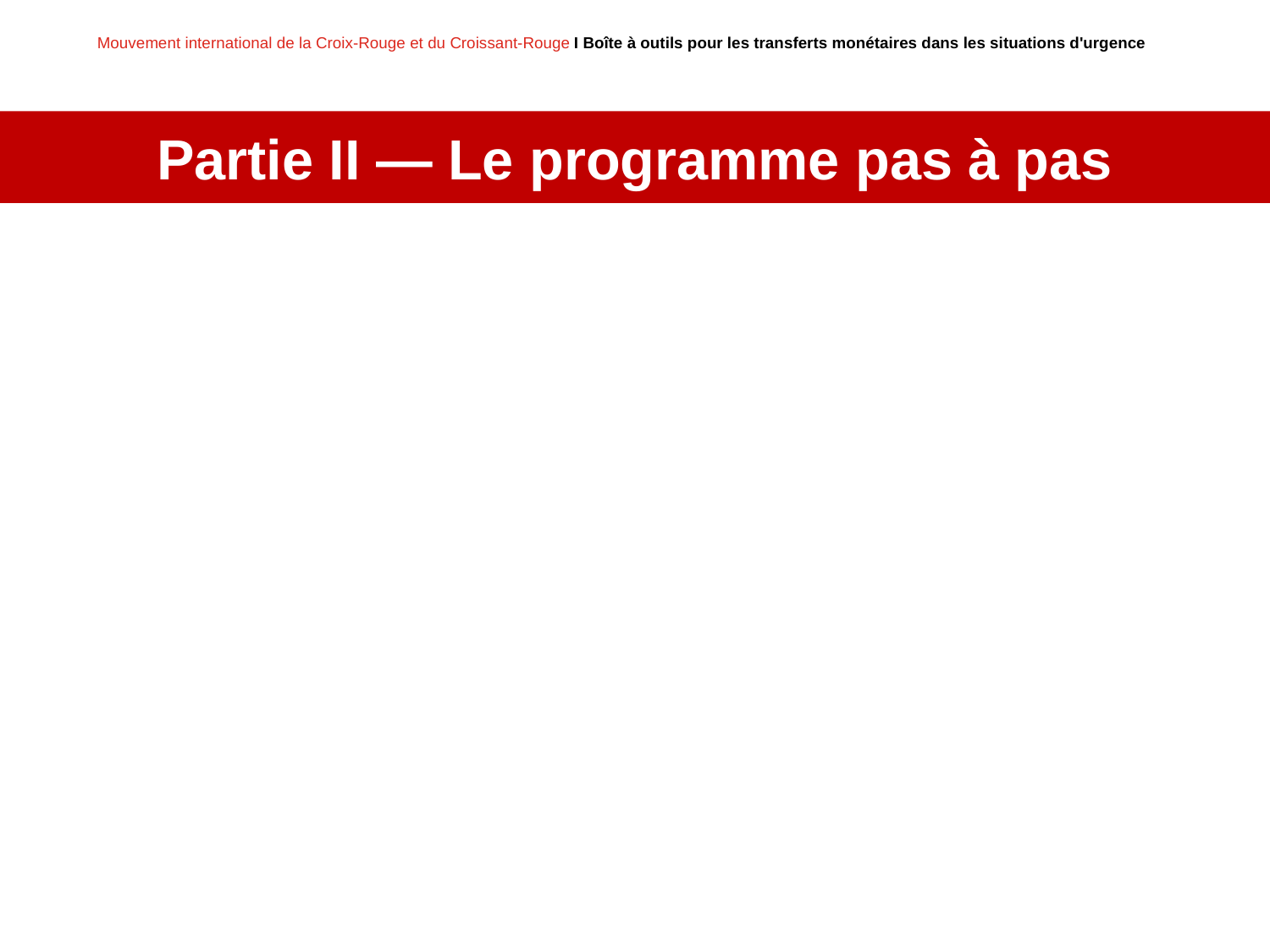

Partie II — Le programme pas à pas